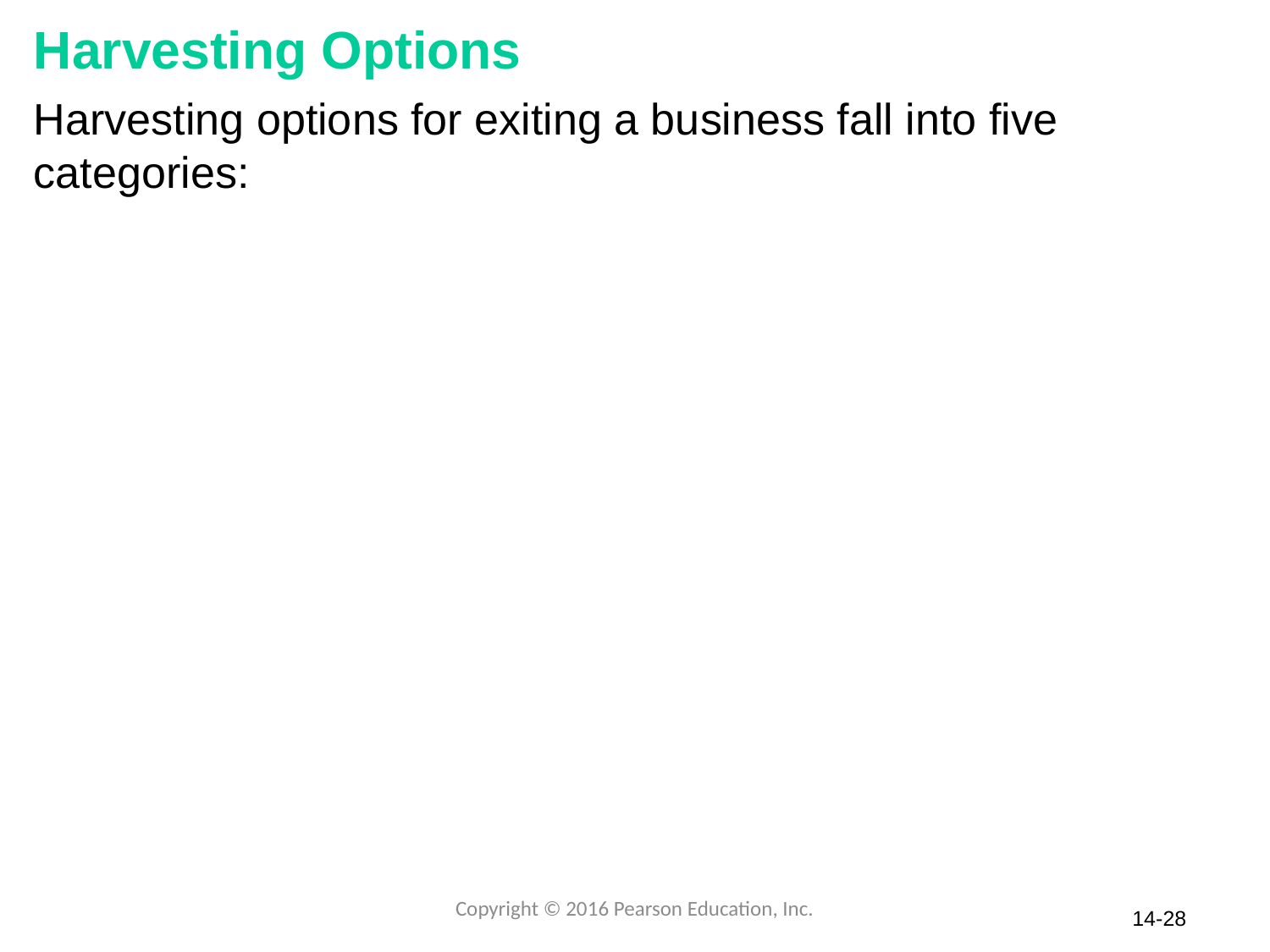

# Harvesting Options
Harvesting options for exiting a business fall into five categories:

Copyright © 2016 Pearson Education, Inc.